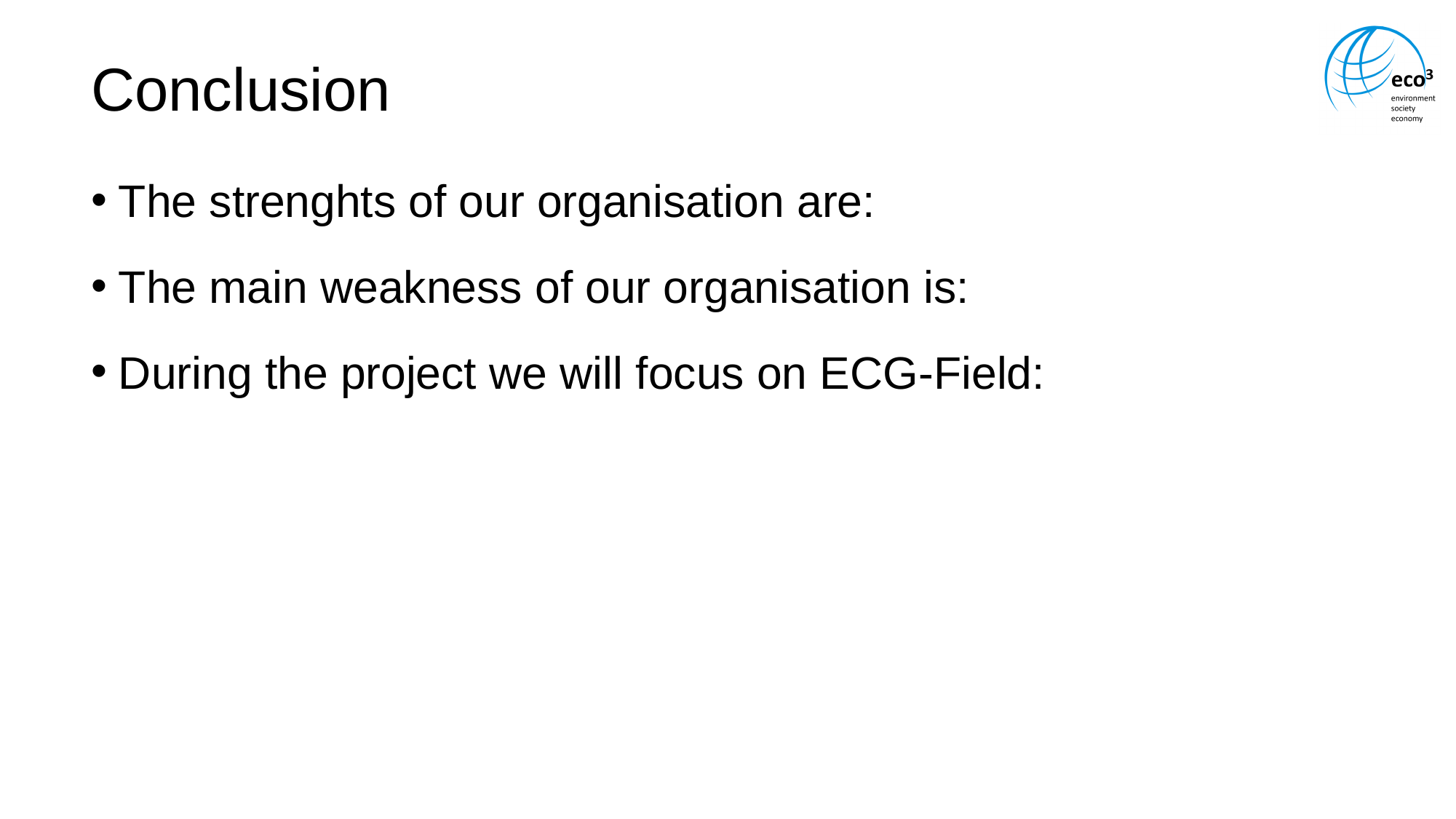

# Conclusion
The strenghts of our organisation are:
The main weakness of our organisation is:
During the project we will focus on ECG-Field: